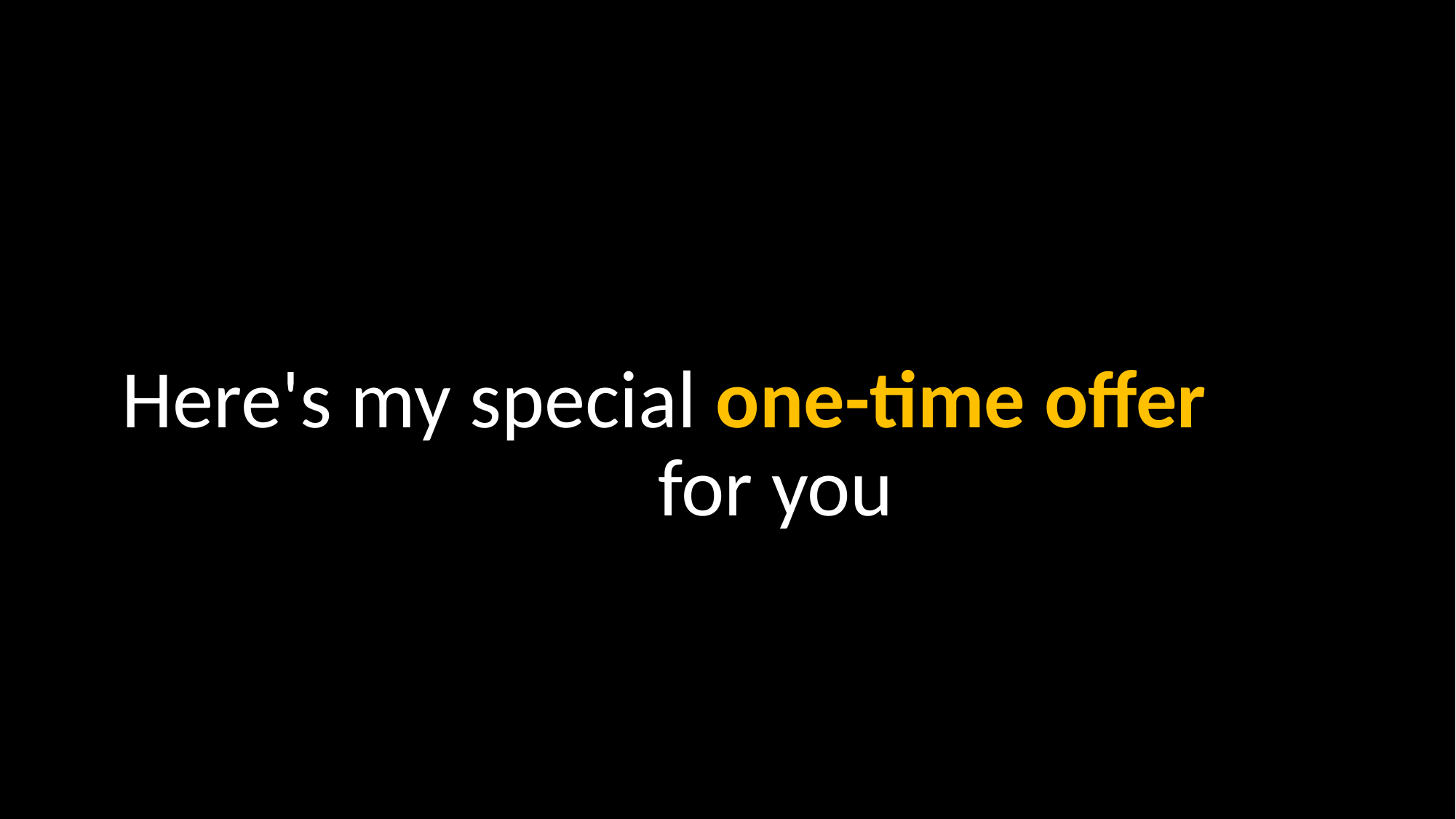

Here's my special one-time offer             for you